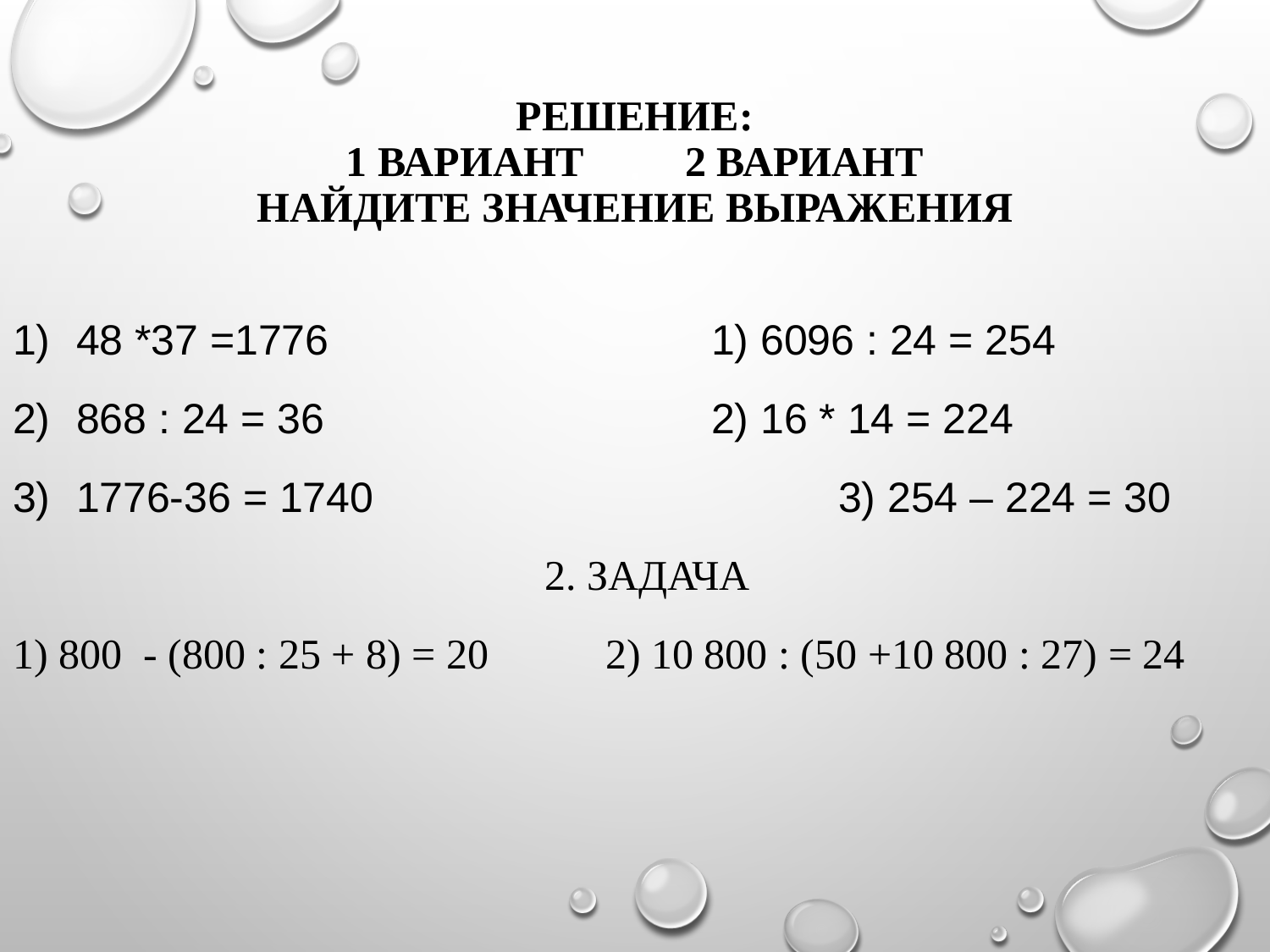

# РЕШЕНИЕ: 1 вариант 					2 Вариант Найдите значение выражения
48 *37 =1776				1) 6096 : 24 = 254
868 : 24 = 36				2) 16 * 14 = 224
1776-36 = 1740				3) 254 – 224 = 30
2. Задача
1) 800  - (800 : 25 + 8) = 20	        2) 10 800 : (50 +10 800 : 27) = 24